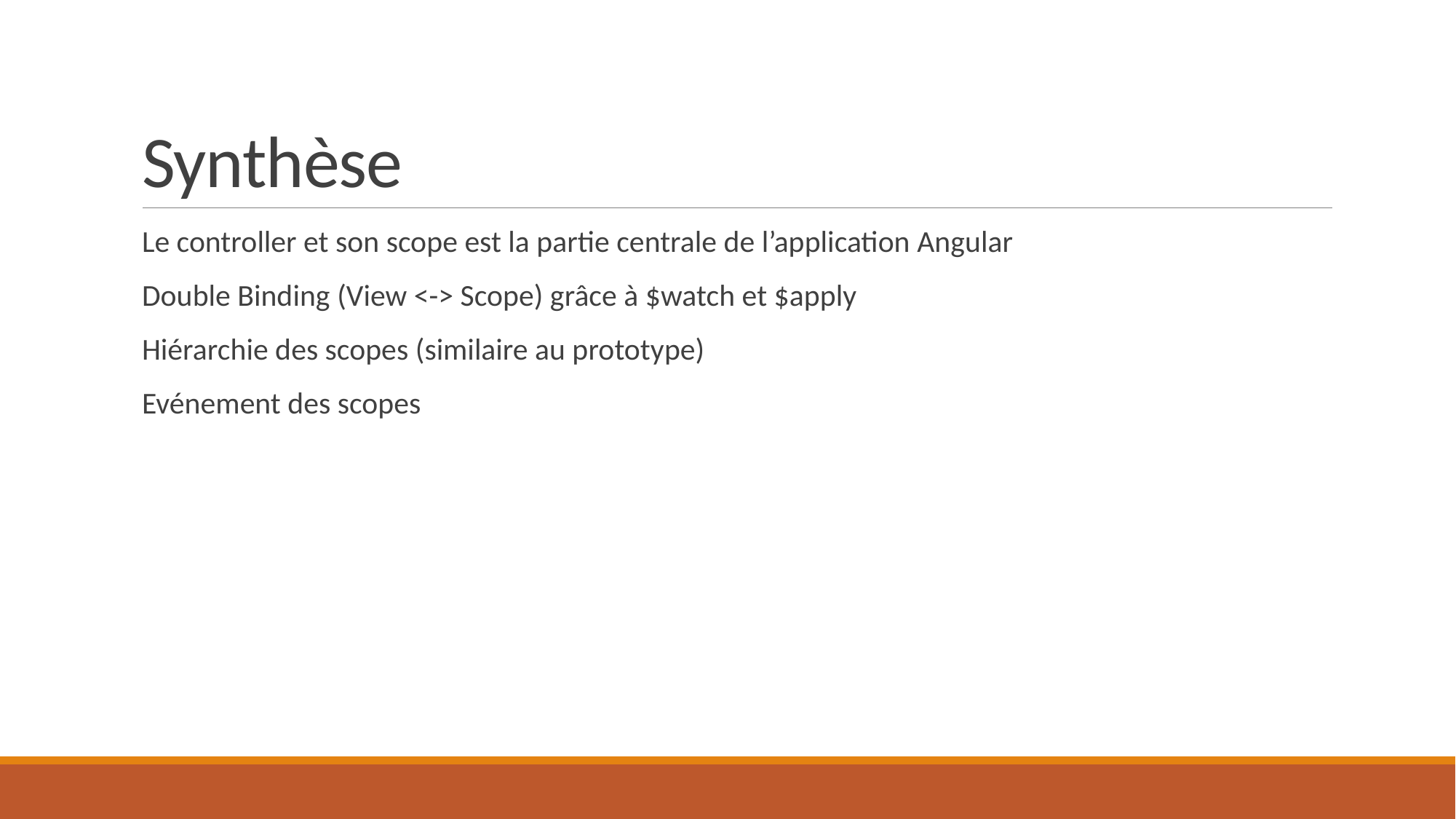

# Synthèse
Le controller et son scope est la partie centrale de l’application Angular
Double Binding (View <-> Scope) grâce à $watch et $apply
Hiérarchie des scopes (similaire au prototype)
Evénement des scopes